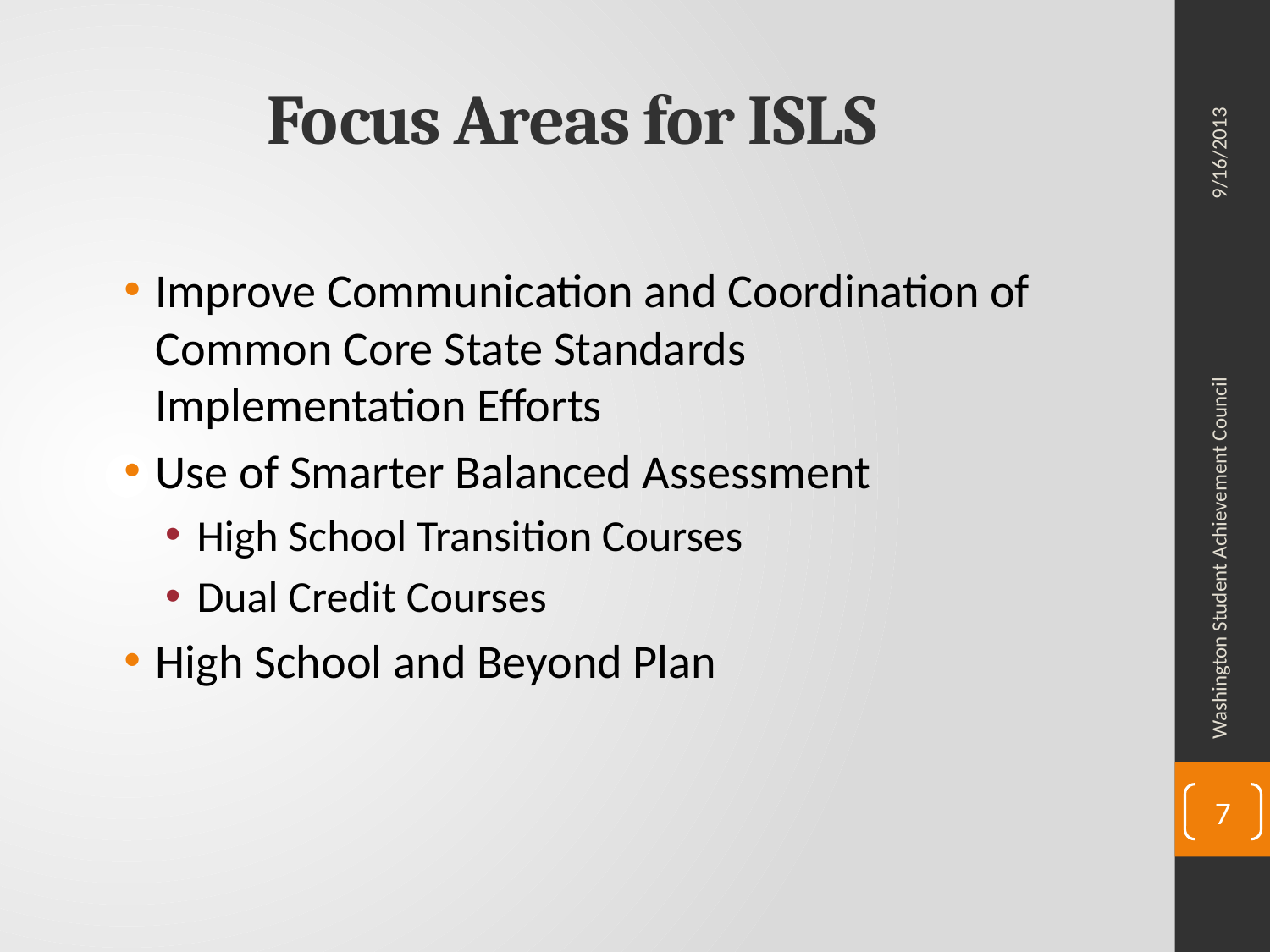

# Focus Areas for ISLS
9/16/2013
Improve Communication and Coordination of Common Core State Standards Implementation Efforts
Use of Smarter Balanced Assessment
High School Transition Courses
Dual Credit Courses
High School and Beyond Plan

Washington Student Achievement Council
7